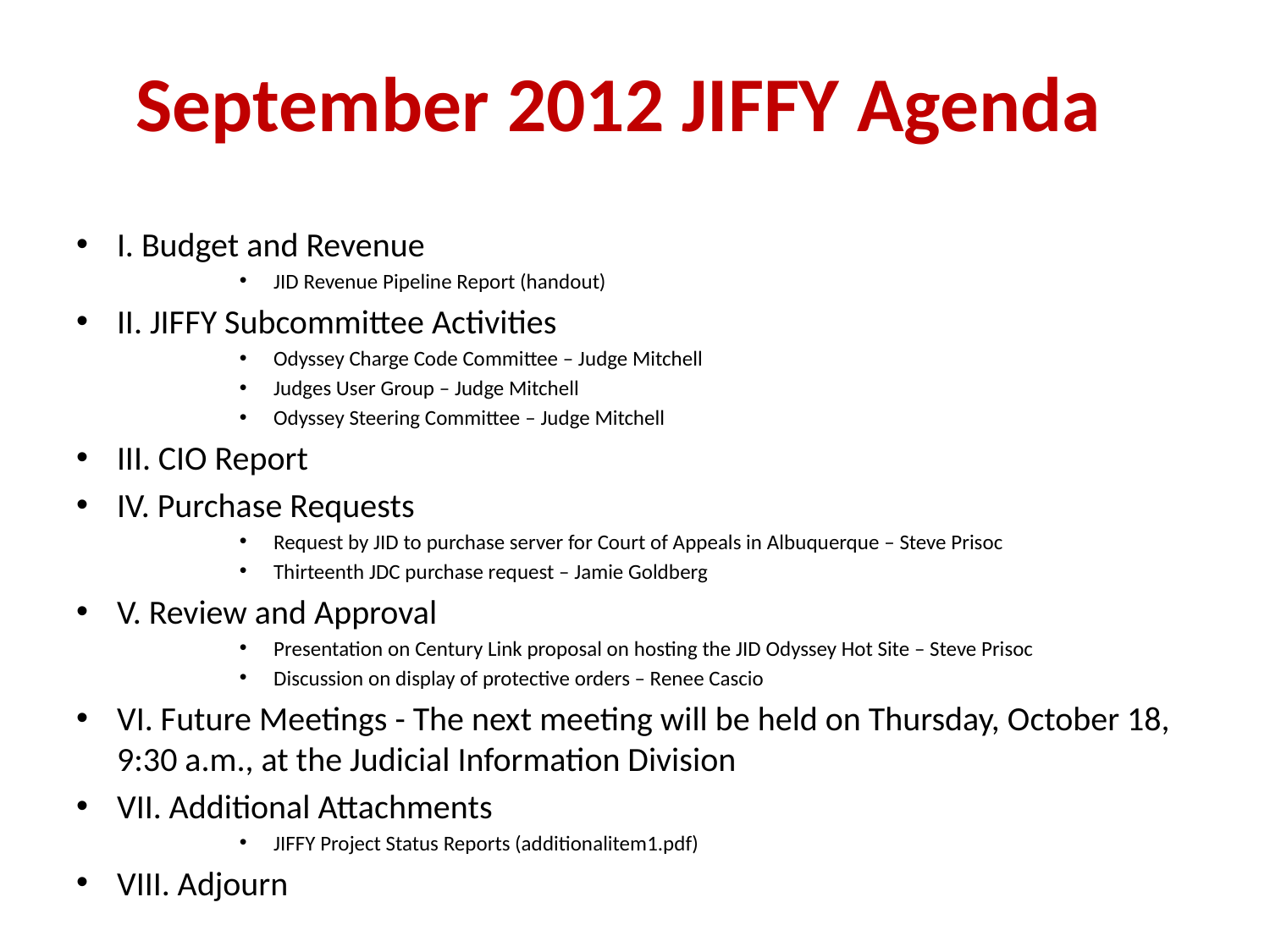

# September 2012 JIFFY Agenda

I. Budget and Revenue
JID Revenue Pipeline Report (handout)
II. JIFFY Subcommittee Activities
Odyssey Charge Code Committee – Judge Mitchell
Judges User Group – Judge Mitchell
Odyssey Steering Committee – Judge Mitchell
III. CIO Report
IV. Purchase Requests
Request by JID to purchase server for Court of Appeals in Albuquerque – Steve Prisoc
Thirteenth JDC purchase request – Jamie Goldberg
V. Review and Approval
Presentation on Century Link proposal on hosting the JID Odyssey Hot Site – Steve Prisoc
Discussion on display of protective orders – Renee Cascio
VI. Future Meetings - The next meeting will be held on Thursday, October 18, 9:30 a.m., at the Judicial Information Division
VII. Additional Attachments
JIFFY Project Status Reports (additionalitem1.pdf)
VIII. Adjourn